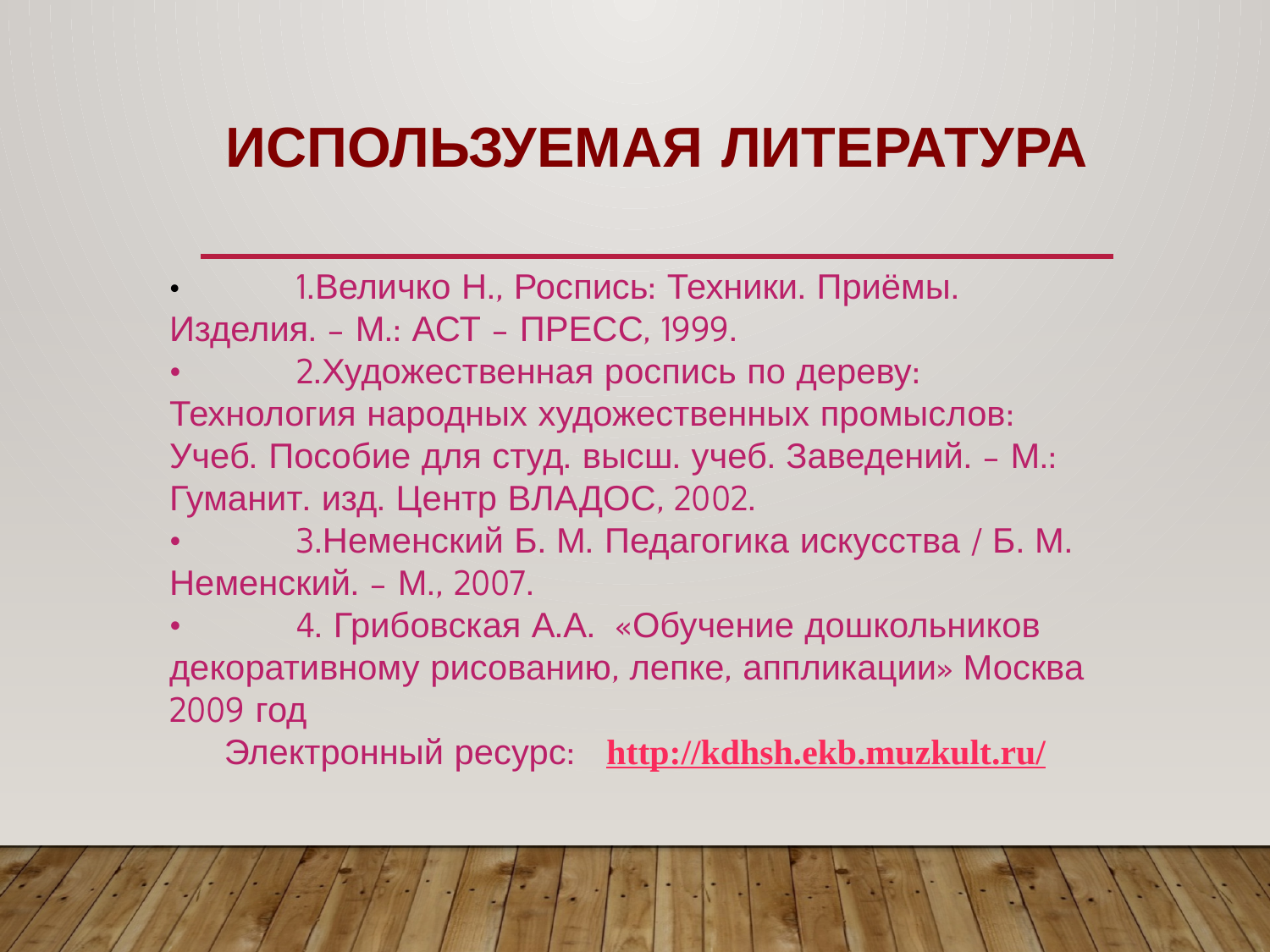

# Используемая литература
•	1.Величко Н., Роспись: Техники. Приёмы. Изделия. – М.: АСТ – ПРЕСС, 1999.
•	2.Художественная роспись по дереву: Технология народных художественных промыслов: Учеб. Пособие для студ. высш. учеб. Заведений. – М.: Гуманит. изд. Центр ВЛАДОС, 2002.
•	3.Неменский Б. М. Педагогика искусства / Б. М. Неменский. – М., 2007.
•	4. Грибовская А.А.  «Обучение дошкольников декоративному рисованию, лепке, аппликации» Москва 2009 год
Электронный ресурс:   http://kdhsh.ekb.muzkult.ru/